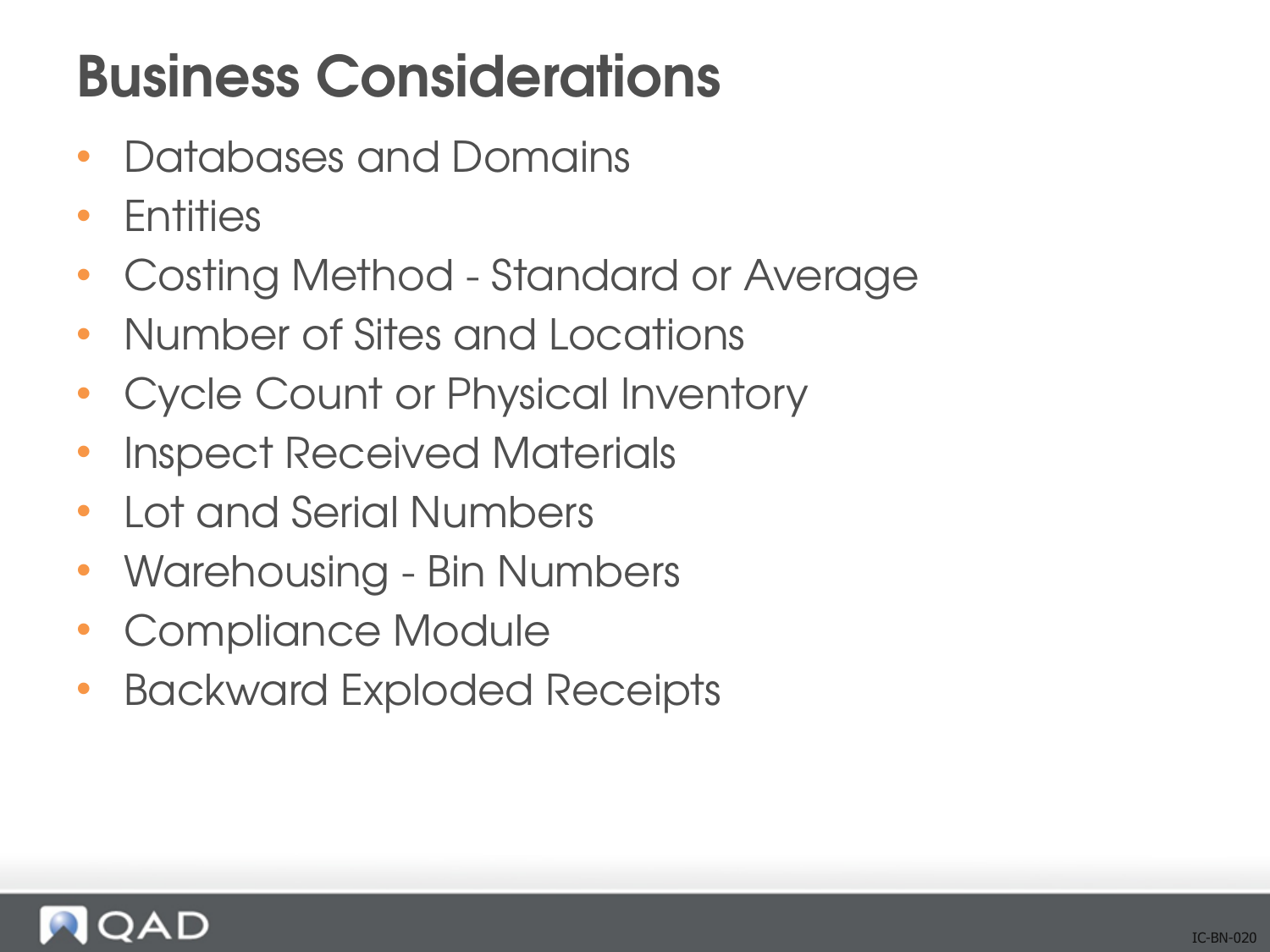

# Business Considerations
Databases and Domains
Entities
Costing Method - Standard or Average
Number of Sites and Locations
Cycle Count or Physical Inventory
Inspect Received Materials
Lot and Serial Numbers
Warehousing - Bin Numbers
Compliance Module
Backward Exploded Receipts
IC-BN-020